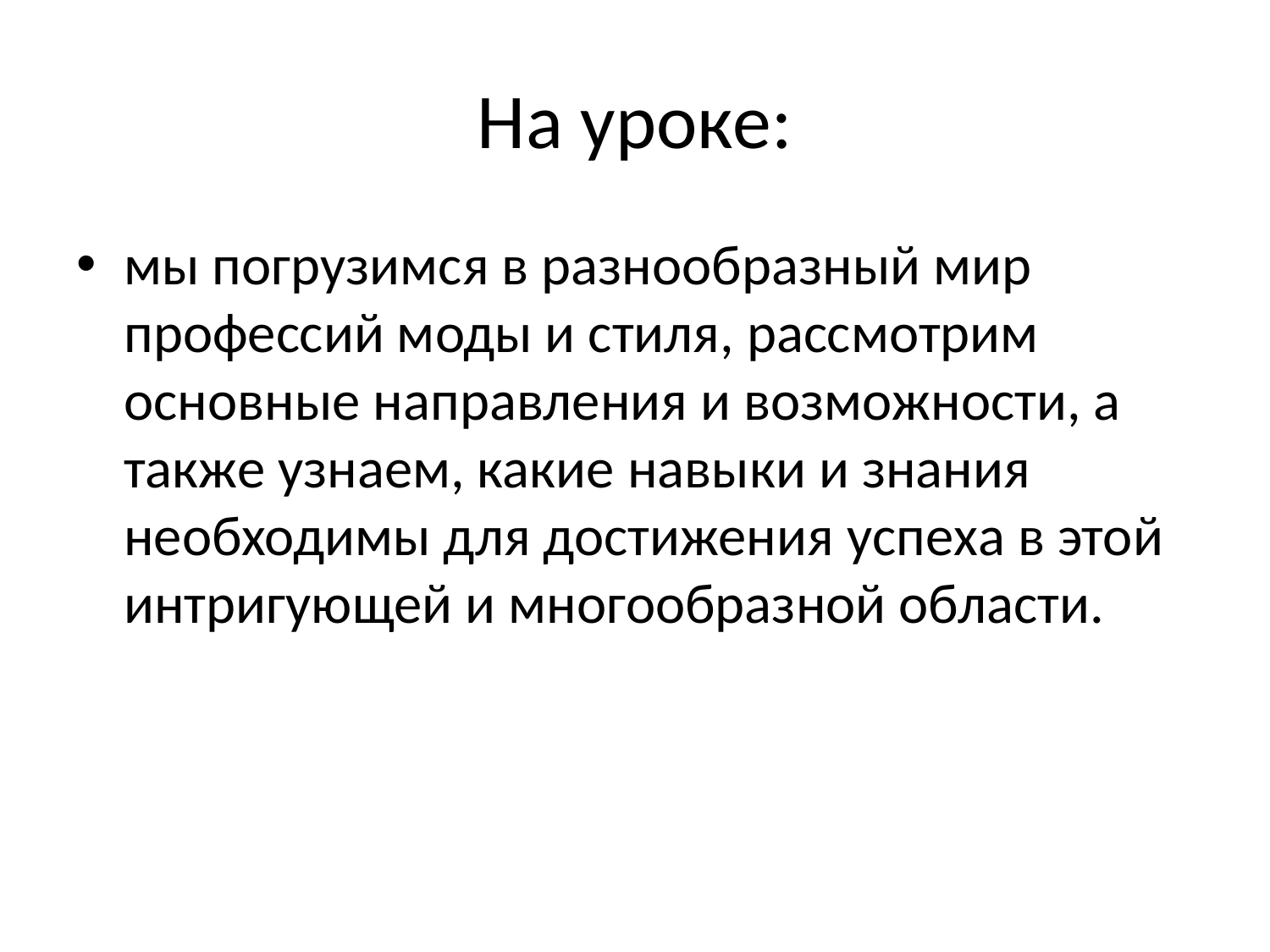

# На уроке:
мы погрузимся в разнообразный мир профессий моды и стиля, рассмотрим основные направления и возможности, а также узнаем, какие навыки и знания необходимы для достижения успеха в этой интригующей и многообразной области.